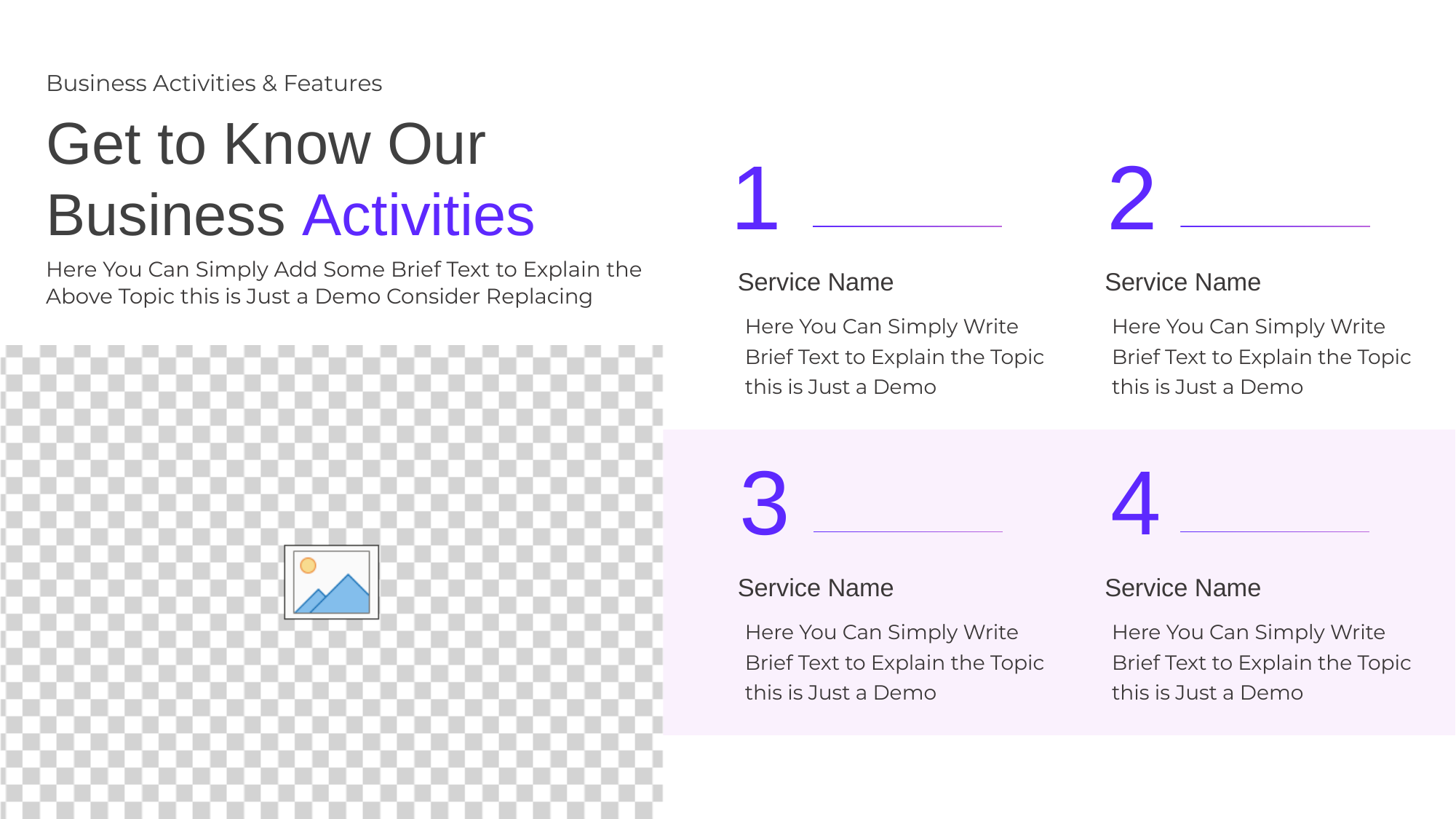

Business Activities & Features
Get to Know Our
Business Activities
1
2

Here You Can Simply Add Some Brief Text to Explain the
Above Topic this is Just a Demo Consider Replacing
Service Name
Service Name
Here You Can Simply Write
Brief Text to Explain the Topic
this is Just a Demo
Here You Can Simply Write
Brief Text to Explain the Topic
this is Just a Demo

3
4

Service Name
Service Name
Here You Can Simply Write
Brief Text to Explain the Topic
this is Just a Demo
Here You Can Simply Write
Brief Text to Explain the Topic
this is Just a Demo